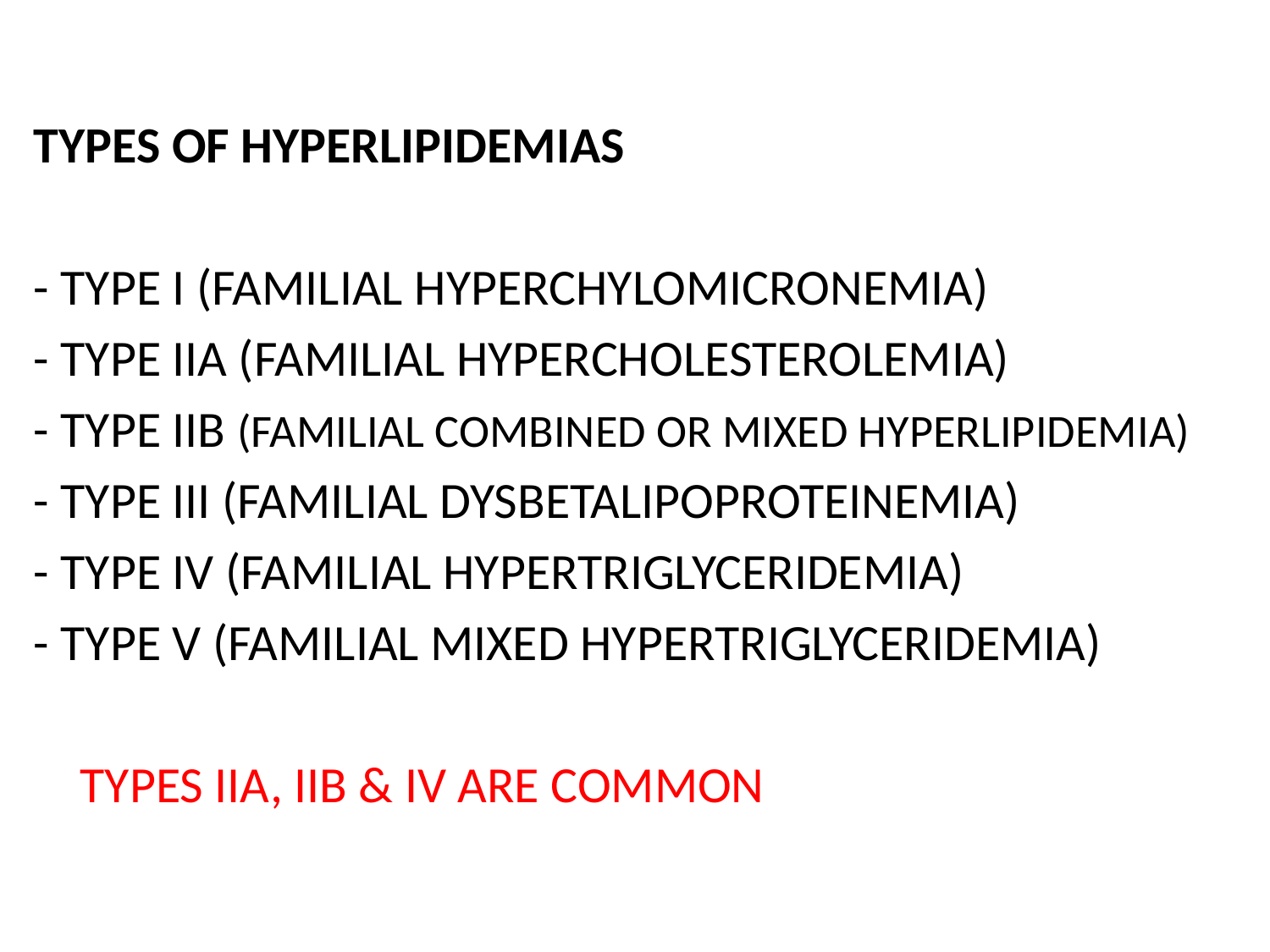

TYPES OF HYPERLIPIDEMIAS

- TYPE I (FAMILIAL HYPERCHYLOMICRONEMIA)
- TYPE IIA (FAMILIAL HYPERCHOLESTEROLEMIA)
- TYPE IIB (FAMILIAL COMBINED OR MIXED HYPERLIPIDEMIA)
- TYPE III (FAMILIAL DYSBETALIPOPROTEINEMIA)
- TYPE IV (FAMILIAL HYPERTRIGLYCERIDEMIA)
- TYPE V (FAMILIAL MIXED HYPERTRIGLYCERIDEMIA)

	TYPES IIA, IIB & IV ARE COMMON